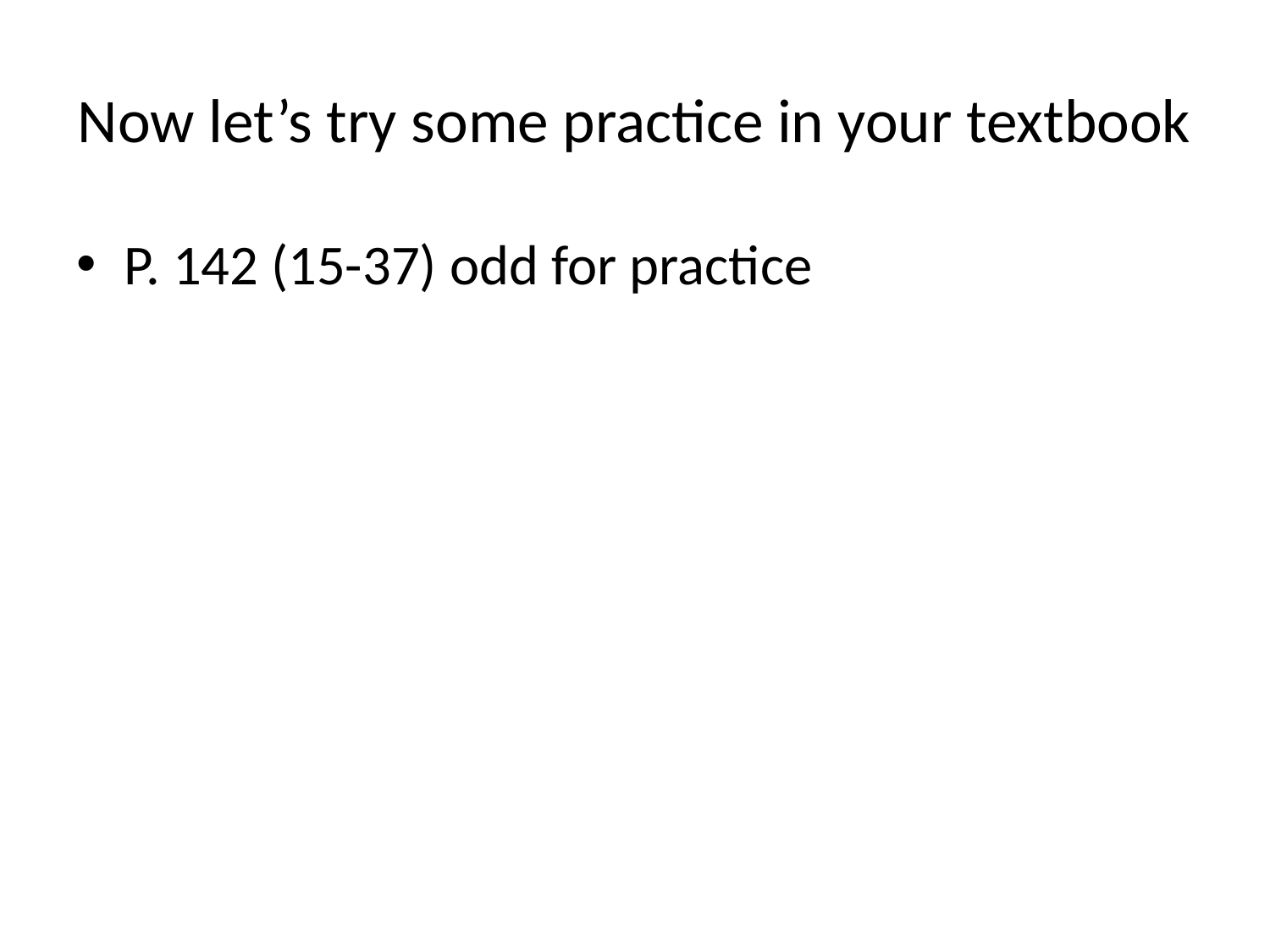

# Now let’s try some practice in your textbook
P. 142 (15-37) odd for practice